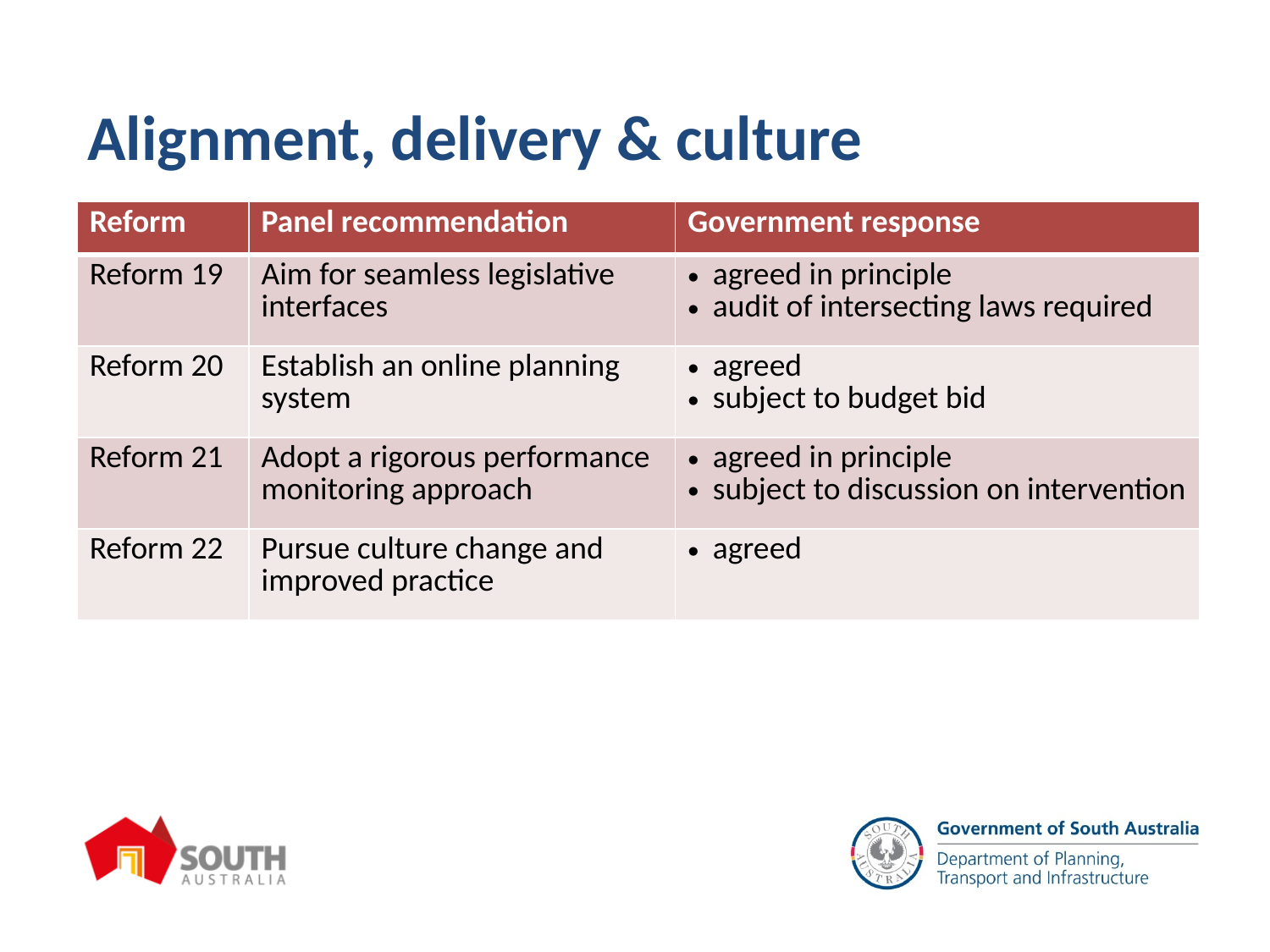

# Alignment, delivery & culture
| Reform | Panel recommendation | Government response |
| --- | --- | --- |
| Reform 19 | Aim for seamless legislative interfaces | agreed in principle audit of intersecting laws required |
| Reform 20 | Establish an online planning system | agreed subject to budget bid |
| Reform 21 | Adopt a rigorous performance monitoring approach | agreed in principle subject to discussion on intervention |
| Reform 22 | Pursue culture change and improved practice | agreed |